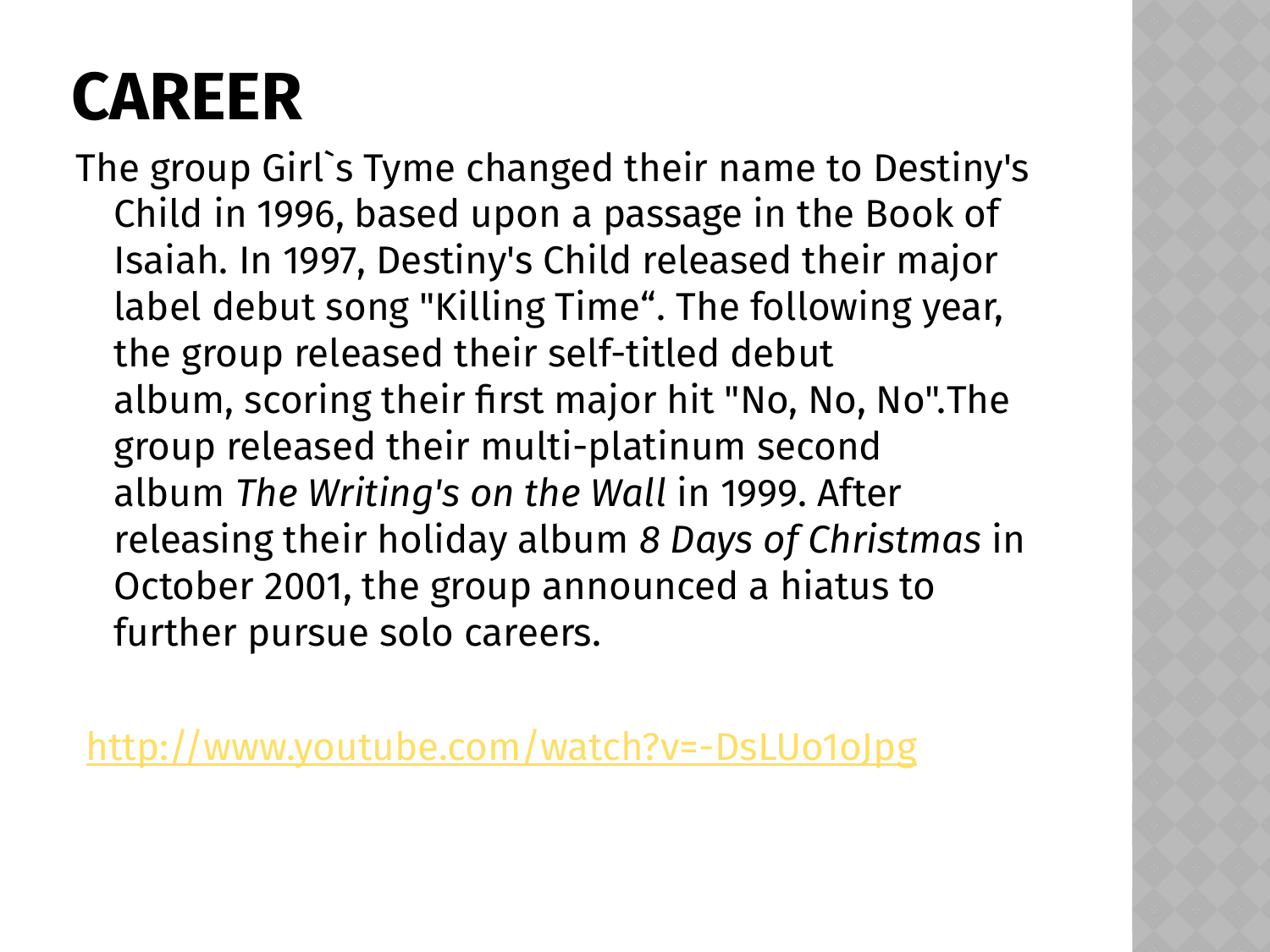

# Career
The group Girl`s Tyme changed their name to Destiny's Child in 1996, based upon a passage in the Book of Isaiah. In 1997, Destiny's Child released their major label debut song "Killing Time“. The following year, the group released their self-titled debut album, scoring their first major hit "No, No, No".The group released their multi-platinum second album The Writing's on the Wall in 1999. After releasing their holiday album 8 Days of Christmas in October 2001, the group announced a hiatus to further pursue solo careers.

 http://www.youtube.com/watch?v=-DsLUo1oJpg